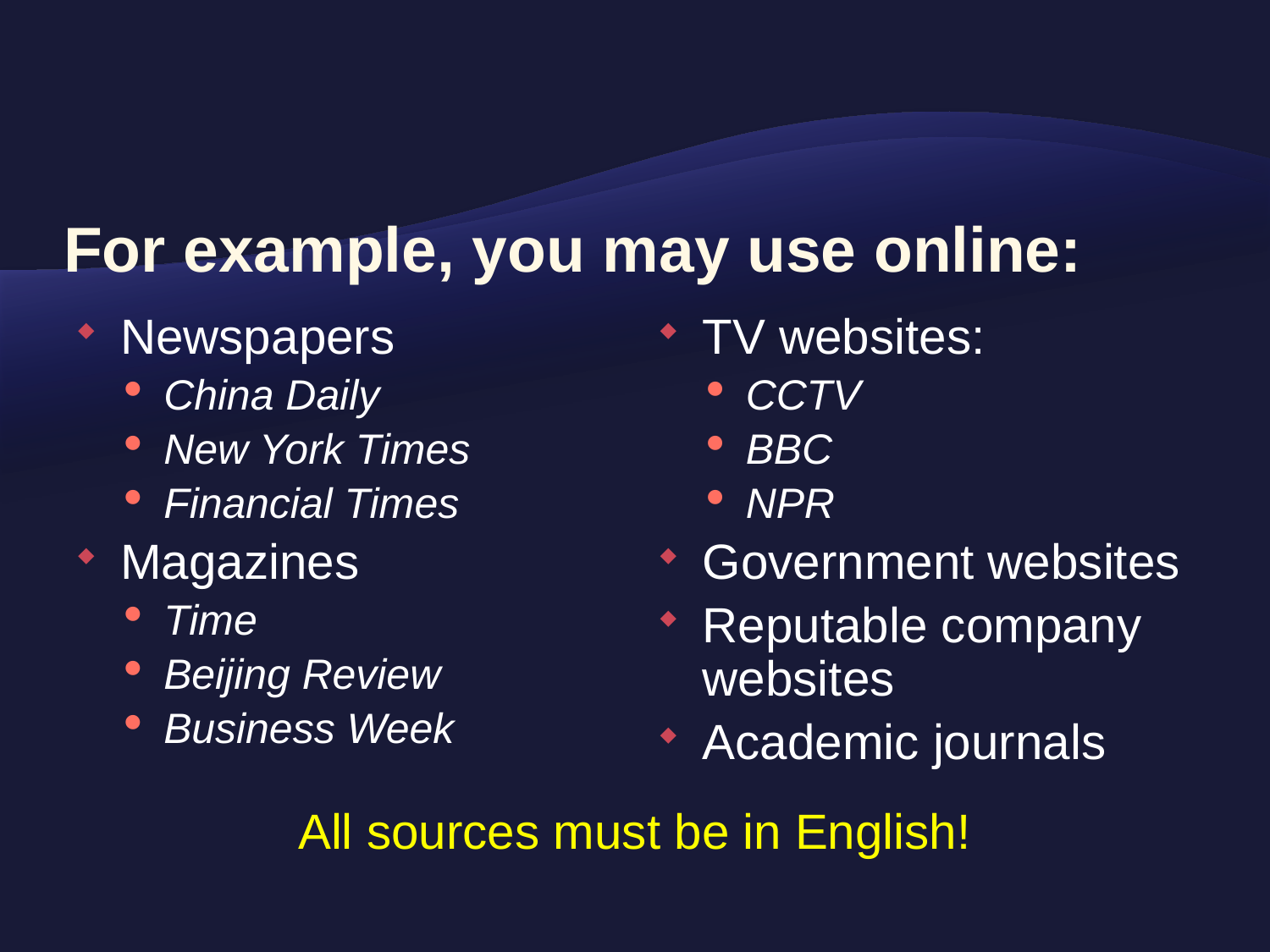

# For example, you may use online:
Newspapers
China Daily
New York Times
Financial Times
Magazines
Time
Beijing Review
Business Week
TV websites:
CCTV
BBC
NPR
Government websites
Reputable company websites
Academic journals

All sources must be in English!